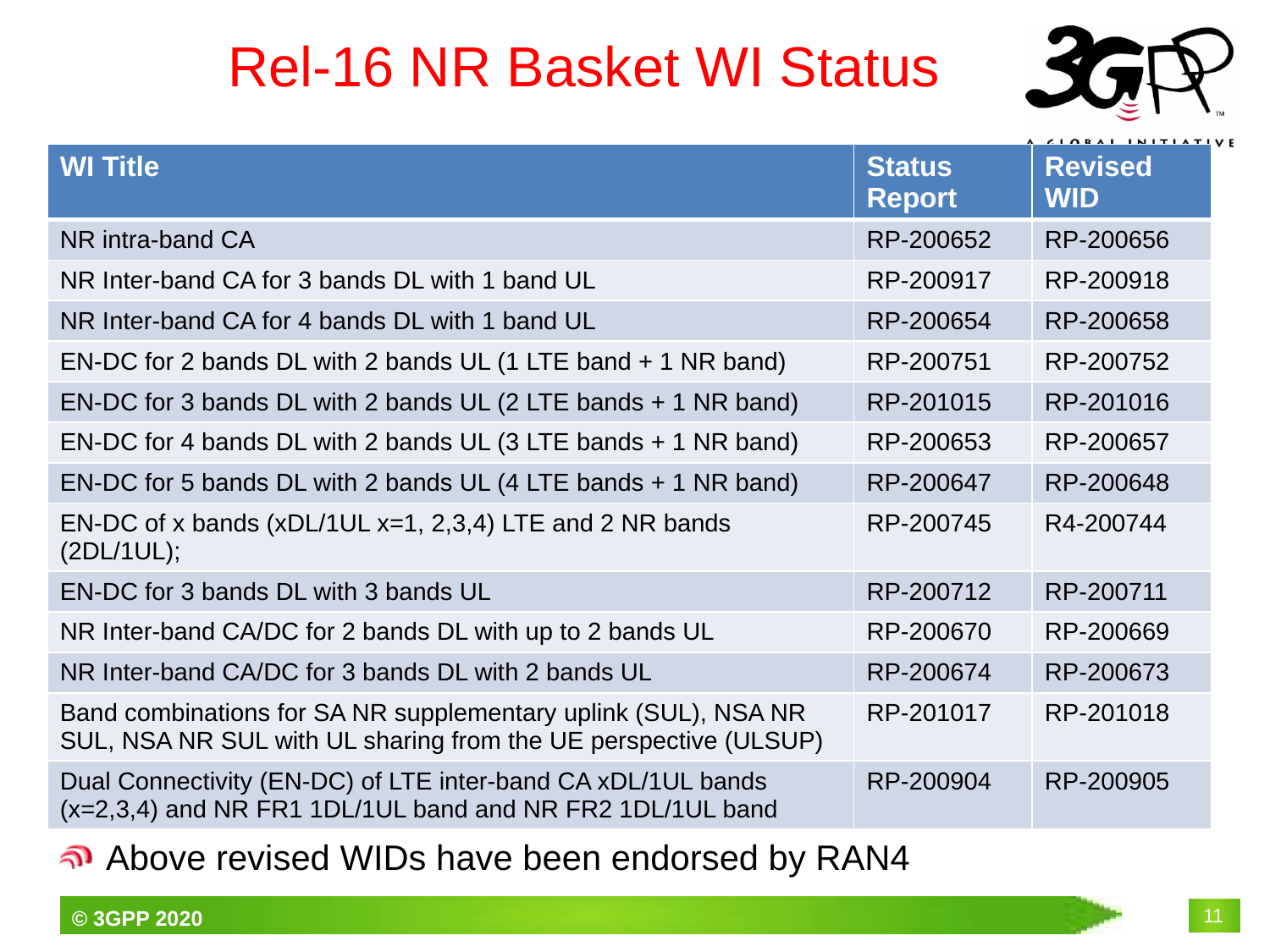

# Rel-16 NR Basket WI Status

Above revised WIDs have been endorsed by RAN4

| WI Title | Status Report | Revised WID |
| --- | --- | --- |
| NR intra-band CA | RP-200652 | RP-200656 |
| NR Inter-band CA for 3 bands DL with 1 band UL | RP-200917 | RP-200918 |
| NR Inter-band CA for 4 bands DL with 1 band UL | RP-200654 | RP-200658 |
| EN-DC for 2 bands DL with 2 bands UL (1 LTE band + 1 NR band) | RP-200751 | RP-200752 |
| EN-DC for 3 bands DL with 2 bands UL (2 LTE bands + 1 NR band) | RP-201015 | RP-201016 |
| EN-DC for 4 bands DL with 2 bands UL (3 LTE bands + 1 NR band) | RP-200653 | RP-200657 |
| EN-DC for 5 bands DL with 2 bands UL (4 LTE bands + 1 NR band) | RP-200647 | RP-200648 |
| EN-DC of x bands (xDL/1UL x=1, 2,3,4) LTE and 2 NR bands (2DL/1UL); | RP-200745 | R4-200744 |
| EN-DC for 3 bands DL with 3 bands UL | RP-200712 | RP-200711 |
| NR Inter-band CA/DC for 2 bands DL with up to 2 bands UL | RP-200670 | RP-200669 |
| NR Inter-band CA/DC for 3 bands DL with 2 bands UL | RP-200674 | RP-200673 |
| Band combinations for SA NR supplementary uplink (SUL), NSA NR SUL, NSA NR SUL with UL sharing from the UE perspective (ULSUP) | RP-201017 | RP-201018 |
| Dual Connectivity (EN-DC) of LTE inter-band CA xDL/1UL bands (x=2,3,4) and NR FR1 1DL/1UL band and NR FR2 1DL/1UL band | RP-200904 | RP-200905 |
11